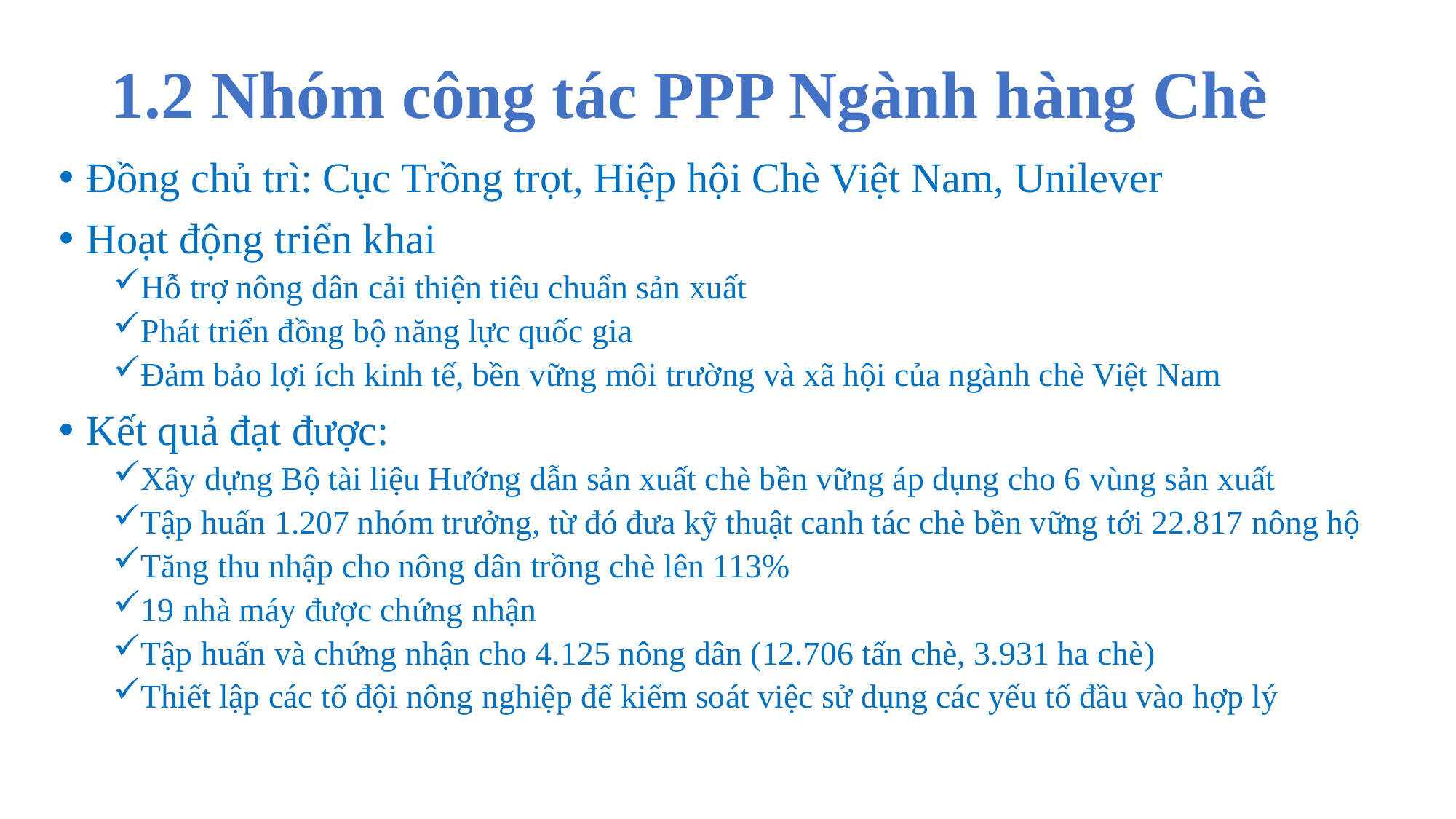

# 1.2 Nhóm công tác PPP Ngành hàng Chè
Đồng chủ trì: Cục Trồng trọt, Hiệp hội Chè Việt Nam, Unilever
Hoạt động triển khai
Hỗ trợ nông dân cải thiện tiêu chuẩn sản xuất
Phát triển đồng bộ năng lực quốc gia
Đảm bảo lợi ích kinh tế, bền vững môi trường và xã hội của ngành chè Việt Nam
Kết quả đạt được:
Xây dựng Bộ tài liệu Hướng dẫn sản xuất chè bền vững áp dụng cho 6 vùng sản xuất
Tập huấn 1.207 nhóm trưởng, từ đó đưa kỹ thuật canh tác chè bền vững tới 22.817 nông hộ
Tăng thu nhập cho nông dân trồng chè lên 113%
19 nhà máy được chứng nhận
Tập huấn và chứng nhận cho 4.125 nông dân (12.706 tấn chè, 3.931 ha chè)
Thiết lập các tổ đội nông nghiệp để kiểm soát việc sử dụng các yếu tố đầu vào hợp lý